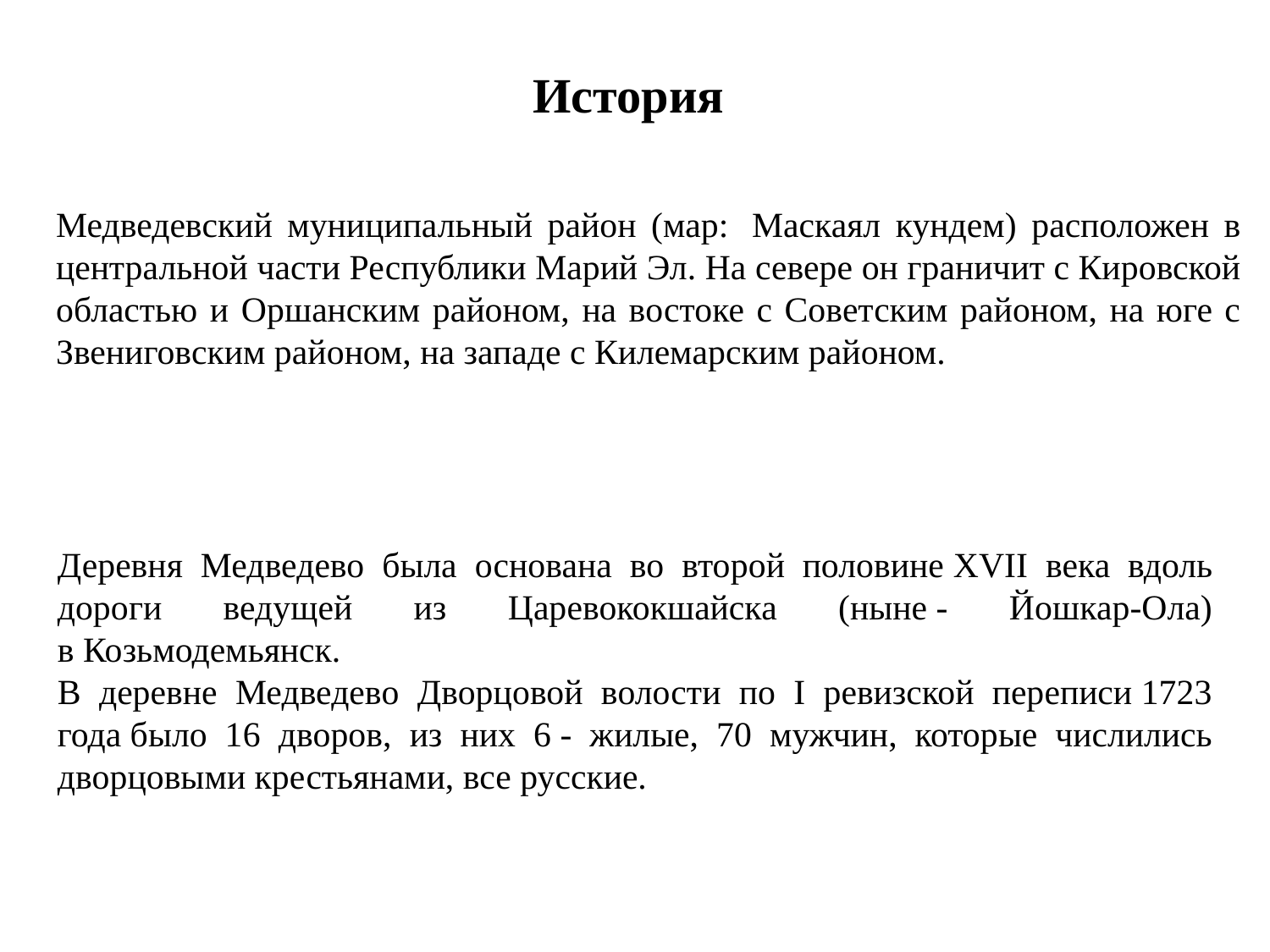

История
Медведевский муниципальный район (мар:  Маскаял кундем) расположен в центральной части Республики Марий Эл. На севере он граничит с Кировской областью и Оршанским районом, на востоке с Советским районом, на юге с Звениговским районом, на западе с Килемарским районом.
Деревня Медведево была основана во второй половине XVII века вдоль дороги ведущей из Царевококшайска (ныне - Йошкар-Ола) в Козьмодемьянск.
В деревне Медведево Дворцовой волости по I ревизской переписи 1723 года было 16 дворов, из них 6 - жилые, 70 мужчин, которые числились дворцовыми крестьянами, все русские.